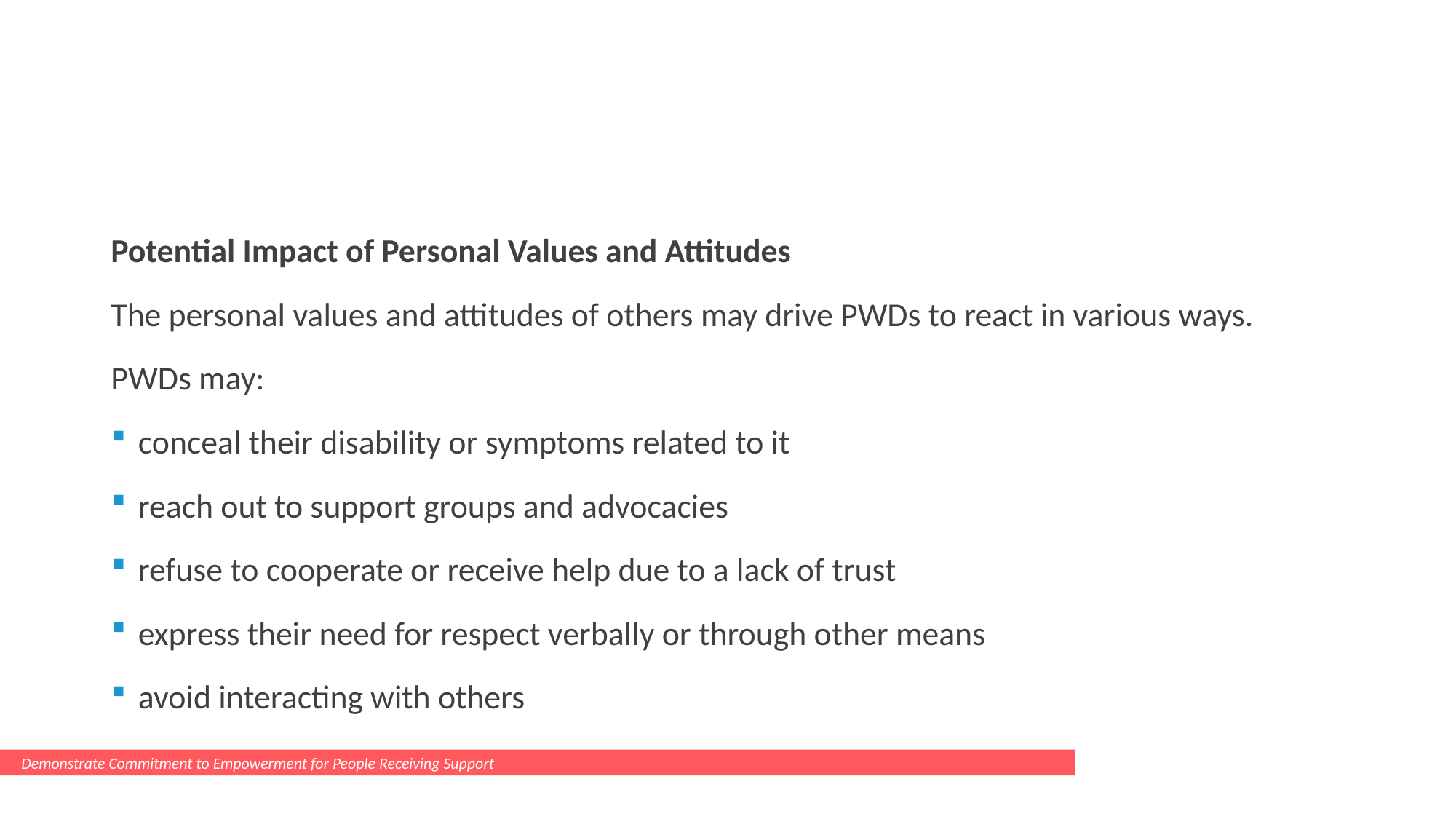

#
Potential Impact of Personal Values and Attitudes
The personal values and attitudes of others may drive PWDs to react in various ways.
PWDs may:
conceal their disability or symptoms related to it
reach out to support groups and advocacies
refuse to cooperate or receive help due to a lack of trust
express their need for respect verbally or through other means
avoid interacting with others

Demonstrate Commitment to Empowerment for People Receiving Support